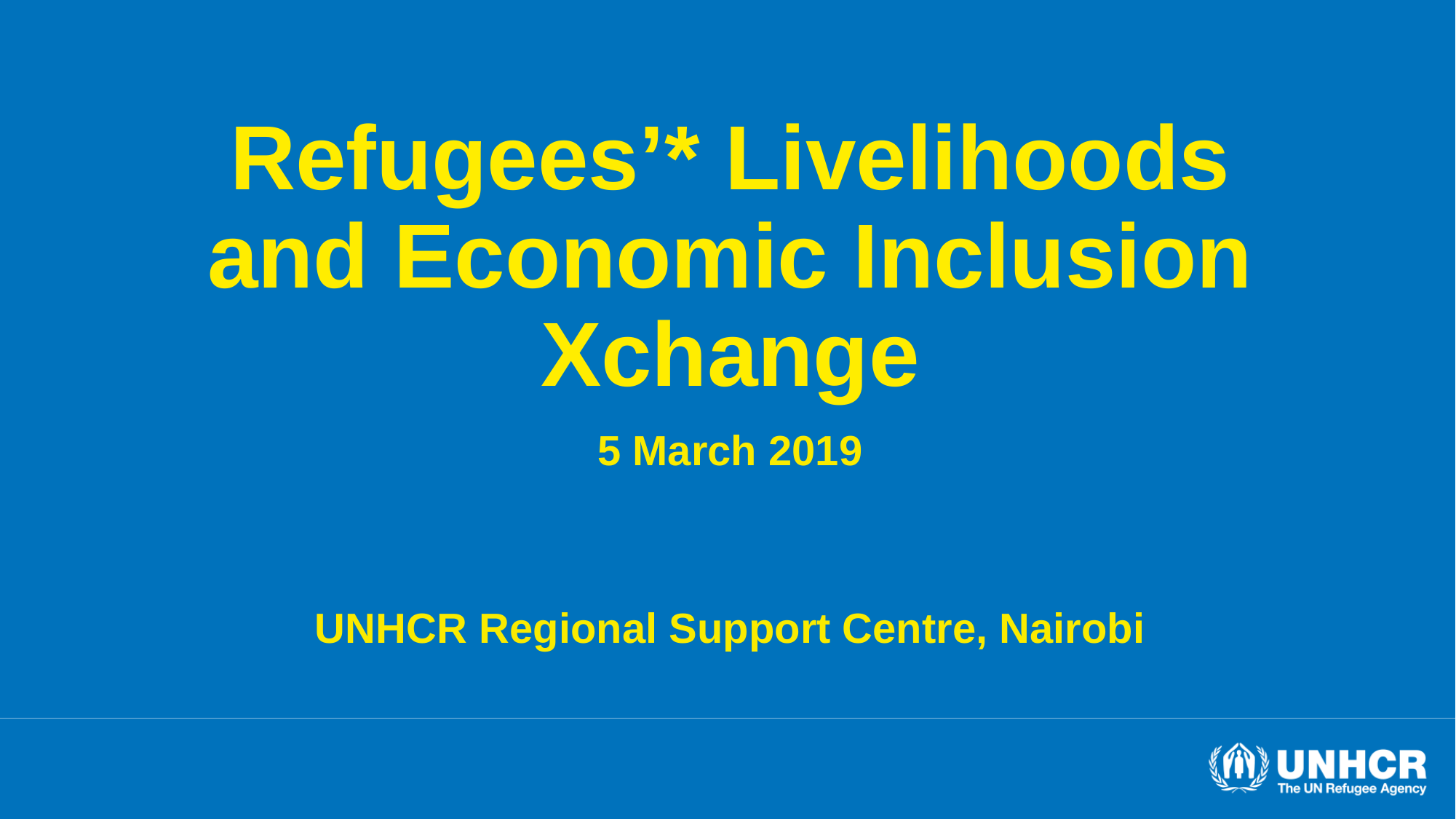

# Refugees’* Livelihoods and Economic Inclusion Xchange
5 March 2019

UNHCR Regional Support Centre, Nairobi